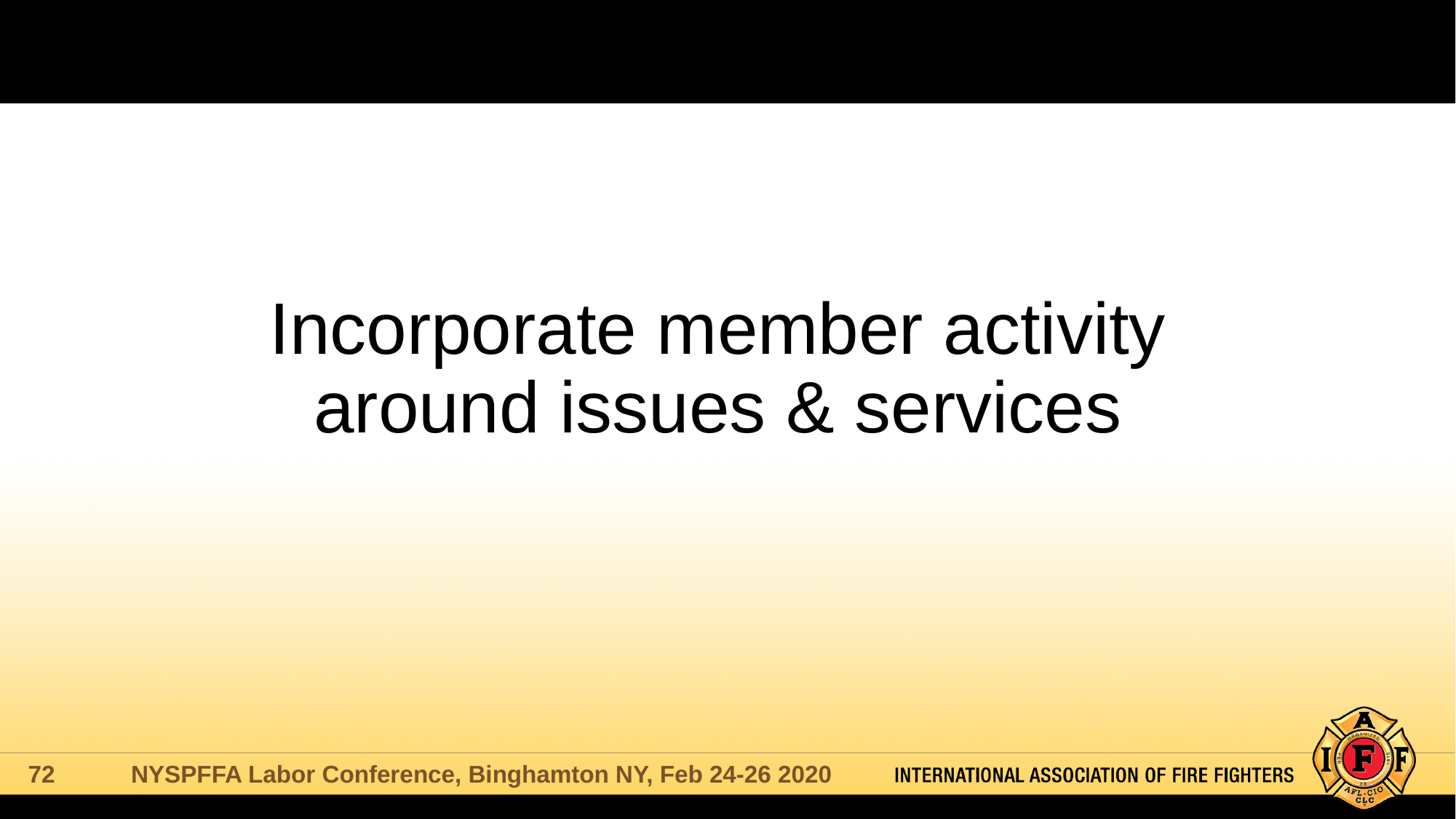

# Incorporate member activity around issues & services
NYSPFFA Labor Conference, Binghamton NY, Feb 24-26 2020